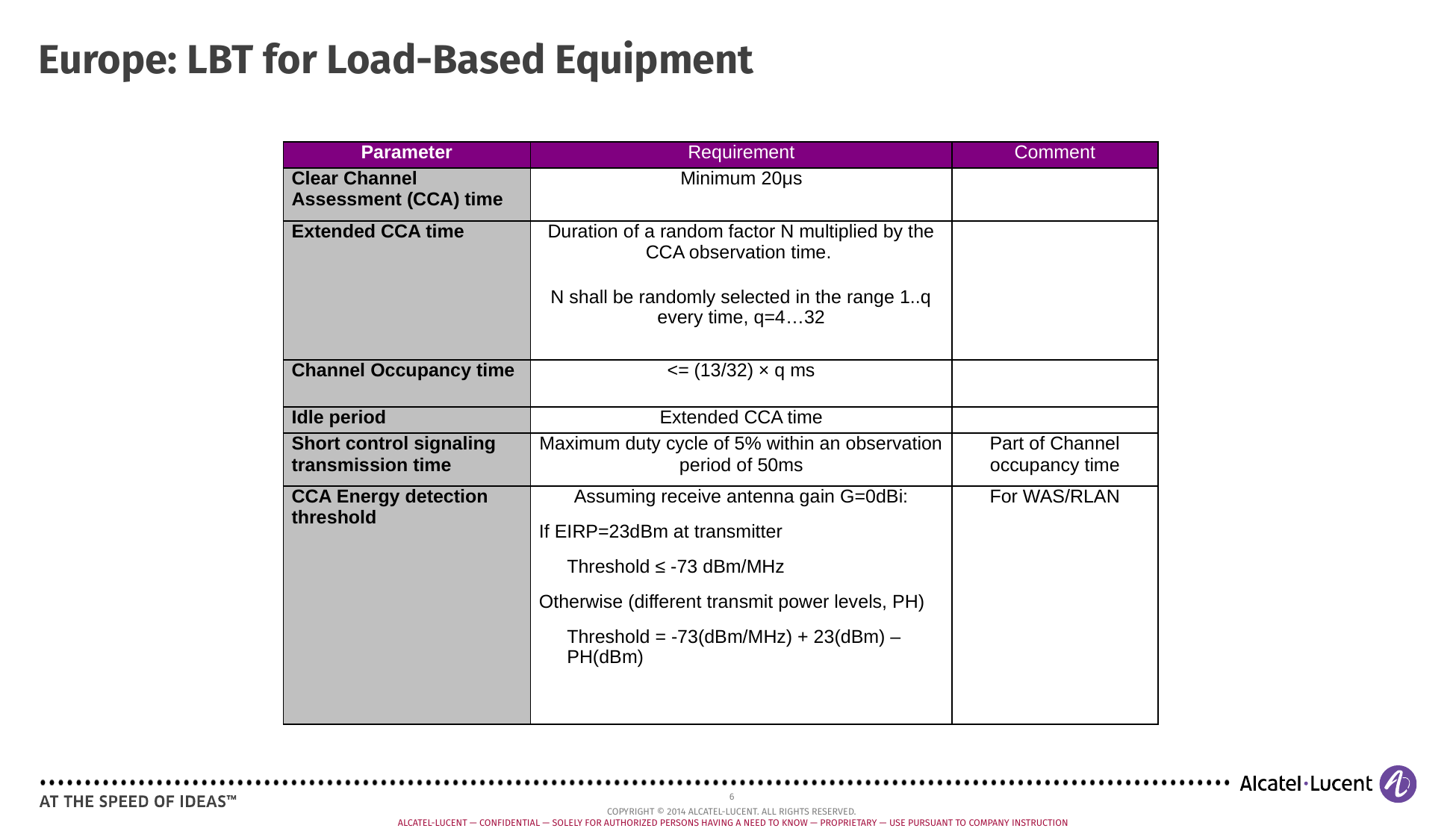

# Europe: LBT for Load-Based Equipment

| Parameter | Requirement | Comment |
| --- | --- | --- |
| Clear Channel Assessment (CCA) time | Minimum 20μs |  |
| Extended CCA time | Duration of a random factor N multiplied by the CCA observation time. N shall be randomly selected in the range 1..q every time, q=4…32 |  |
| Channel Occupancy time | <= (13/32) × q ms |  |
| Idle period | Extended CCA time |  |
| Short control signaling transmission time | Maximum duty cycle of 5% within an observation period of 50ms | Part of Channel occupancy time |
| CCA Energy detection threshold | Assuming receive antenna gain G=0dBi: If EIRP=23dBm at transmitter Threshold ≤ -73 dBm/MHz Otherwise (different transmit power levels, PH) Threshold = -73(dBm/MHz) + 23(dBm) – PH(dBm) | For WAS/RLAN |